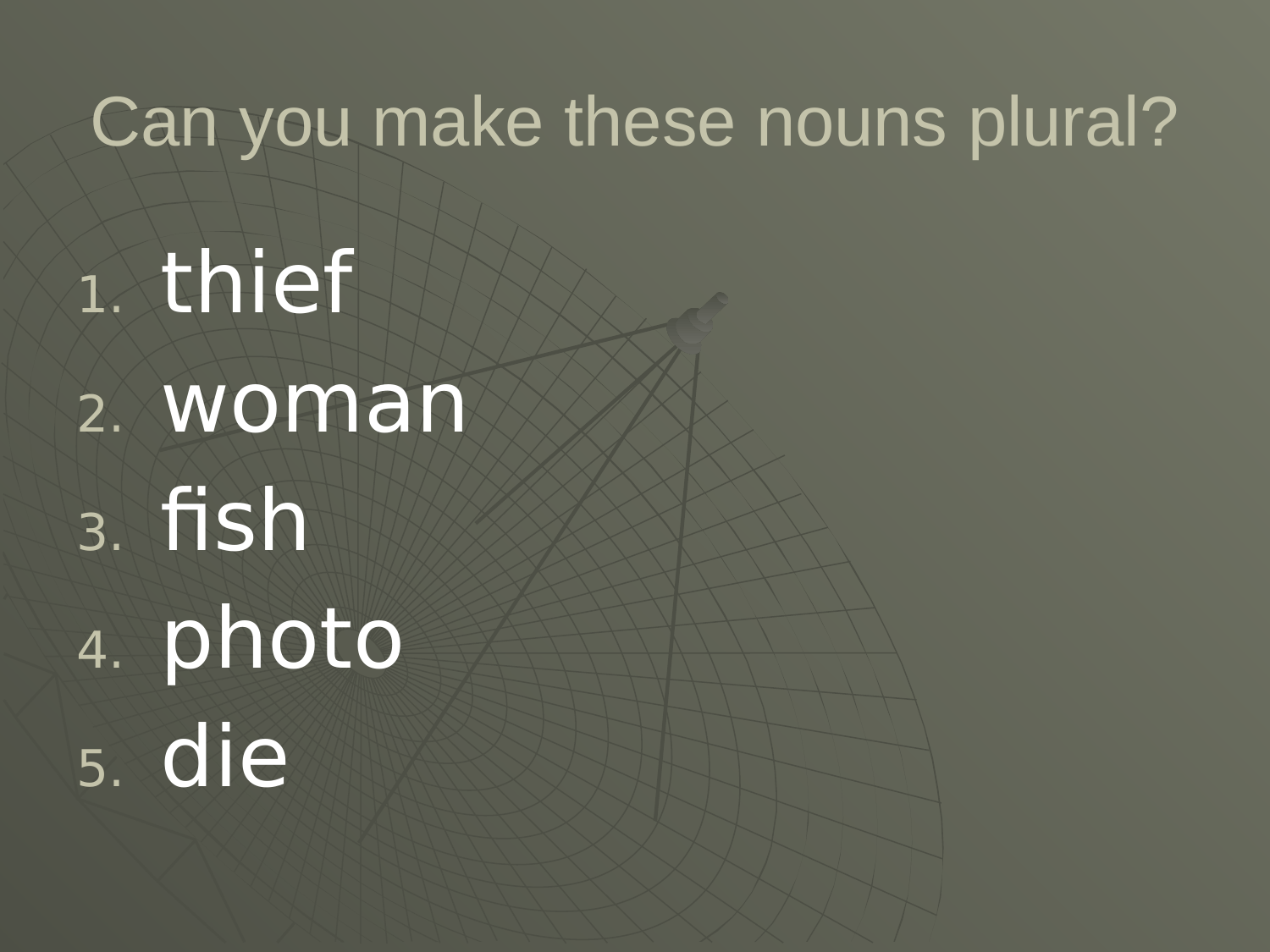

# Can you make these nouns plural?
thief
woman
fish
photo
die